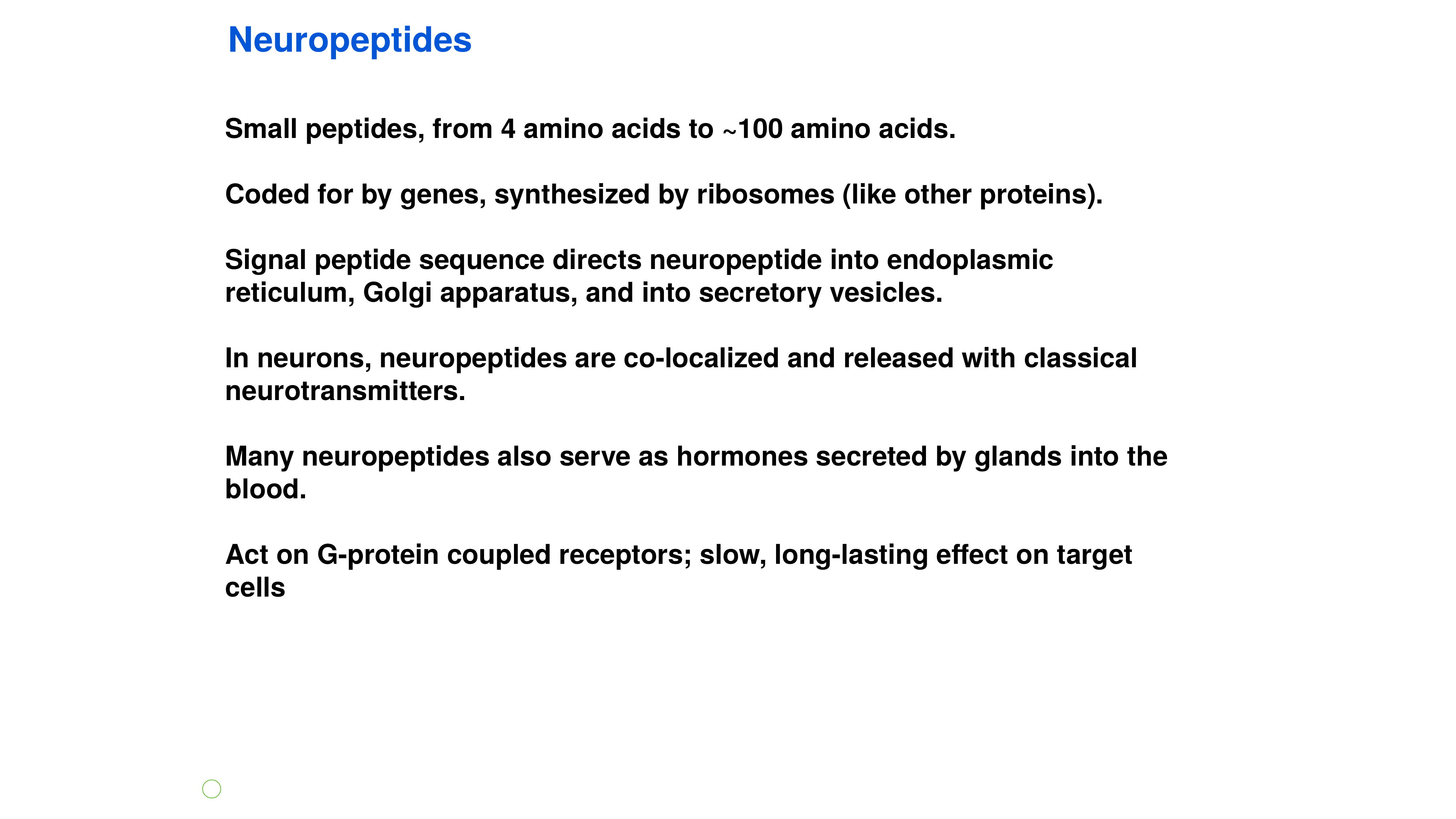

Neuropeptides
Small peptides, from 4 amino acids to ~100 amino acids.

Coded for by genes, synthesized by ribosomes (like other proteins).

Signal peptide sequence directs neuropeptide into endoplasmic reticulum, Golgi apparatus, and into secretory vesicles.

In neurons, neuropeptides are co-localized and released with classical neurotransmitters.

Many neuropeptides also serve as hormones secreted by glands into the blood.

Act on G-protein coupled receptors; slow, long-lasting effect on target cells